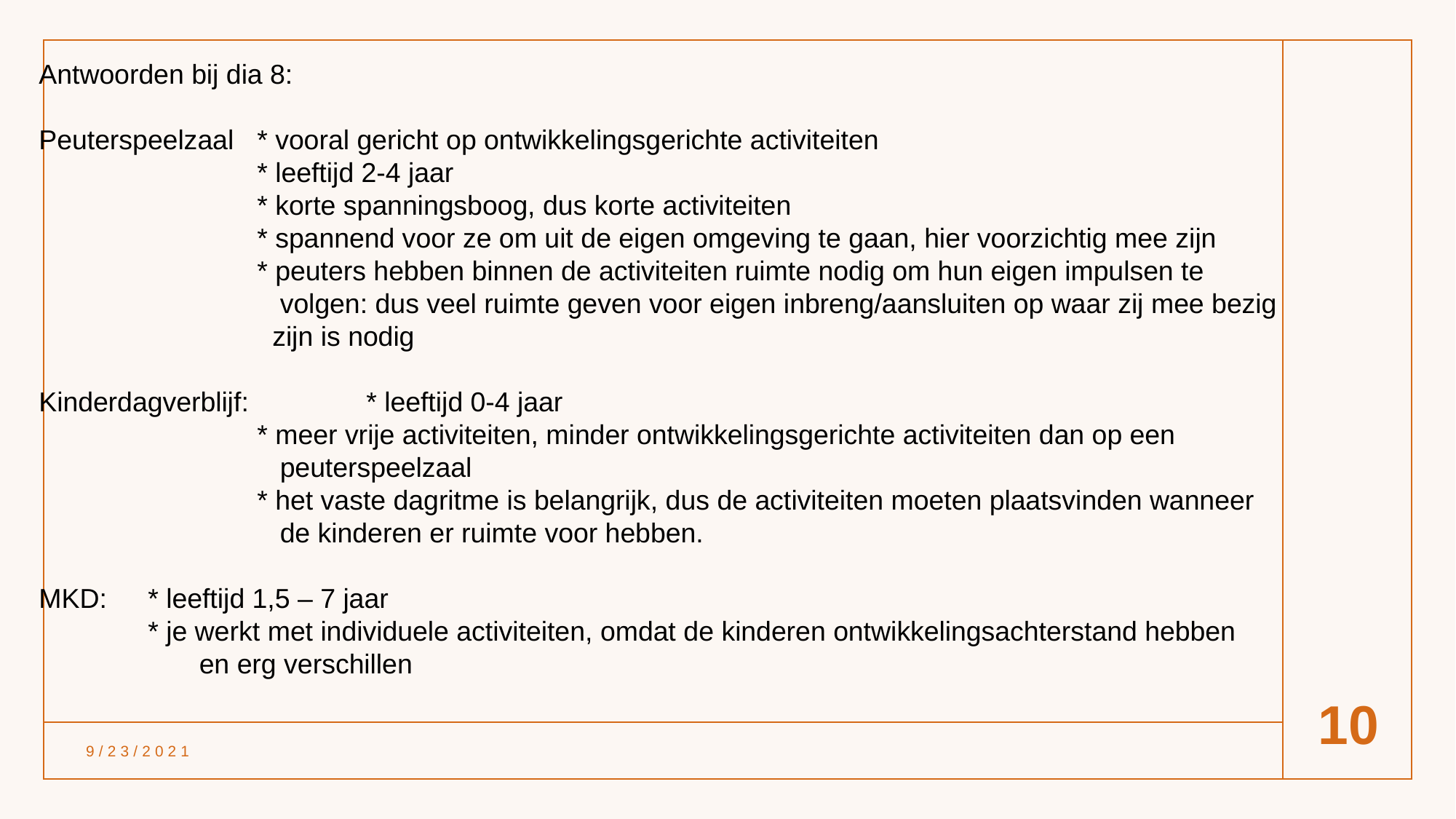

Antwoorden bij dia 8:

Peuterspeelzaal	* vooral gericht op ontwikkelingsgerichte activiteiten
		* leeftijd 2-4 jaar
		* korte spanningsboog, dus korte activiteiten
		* spannend voor ze om uit de eigen omgeving te gaan, hier voorzichtig mee zijn
		* peuters hebben binnen de activiteiten ruimte nodig om hun eigen impulsen te
		   volgen: dus veel ruimte geven voor eigen inbreng/aansluiten op waar zij mee bezig
		  zijn is nodig

Kinderdagverblijf:  	* leeftijd 0-4 jaar
		* meer vrije activiteiten, minder ontwikkelingsgerichte activiteiten dan op een
		   peuterspeelzaal
		* het vaste dagritme is belangrijk, dus de activiteiten moeten plaatsvinden wanneer
		   de kinderen er ruimte voor hebben.

MKD:	* leeftijd 1,5 – 7 jaar
	* je werkt met individuele activiteiten, omdat de kinderen ontwikkelingsachterstand hebben
                     en erg verschillen

10
9/23/2021